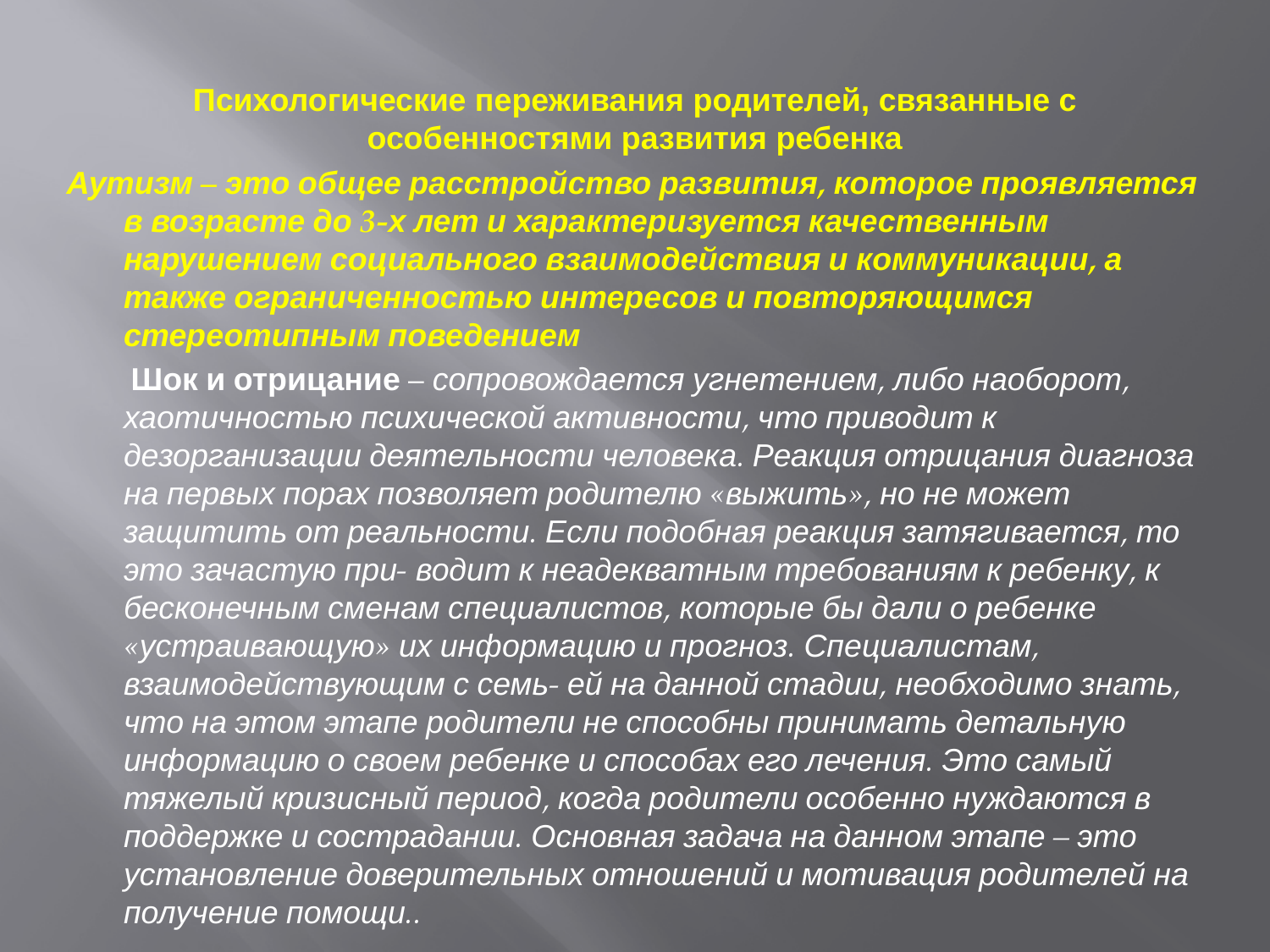

# Психологические переживания родителей, связанные с особенностями развития ребенка
Аутизм – это общее расстройство развития, которое проявляется в возрасте до 3-х лет и характеризуется качественным нарушением социального взаимодействия и коммуникации, а также ограниченностью интересов и повторяющимся стереотипным поведением
        Шок и отрицание – сопровождается угнетением, либо наоборот, хаотичностью психической активности, что приводит к дезорганизации деятельности человека. Реакция отрицания диагноза на первых порах позволяет родителю «выжить», но не может защитить от реальности. Если подобная реакция затягивается, то это зачастую при- водит к неадекватным требованиям к ребенку, к бесконечным сменам специалистов, которые бы дали о ребенке «устраивающую» их информацию и прогноз. Специалистам, взаимодействующим с семь- ей на данной стадии, необходимо знать, что на этом этапе родители не способны принимать детальную информацию о своем ребенке и способах его лечения. Это самый тяжелый кризисный период, когда родители особенно нуждаются в поддержке и сострадании. Основная задача на данном этапе – это установление доверительных отношений и мотивация родителей на получение помощи..